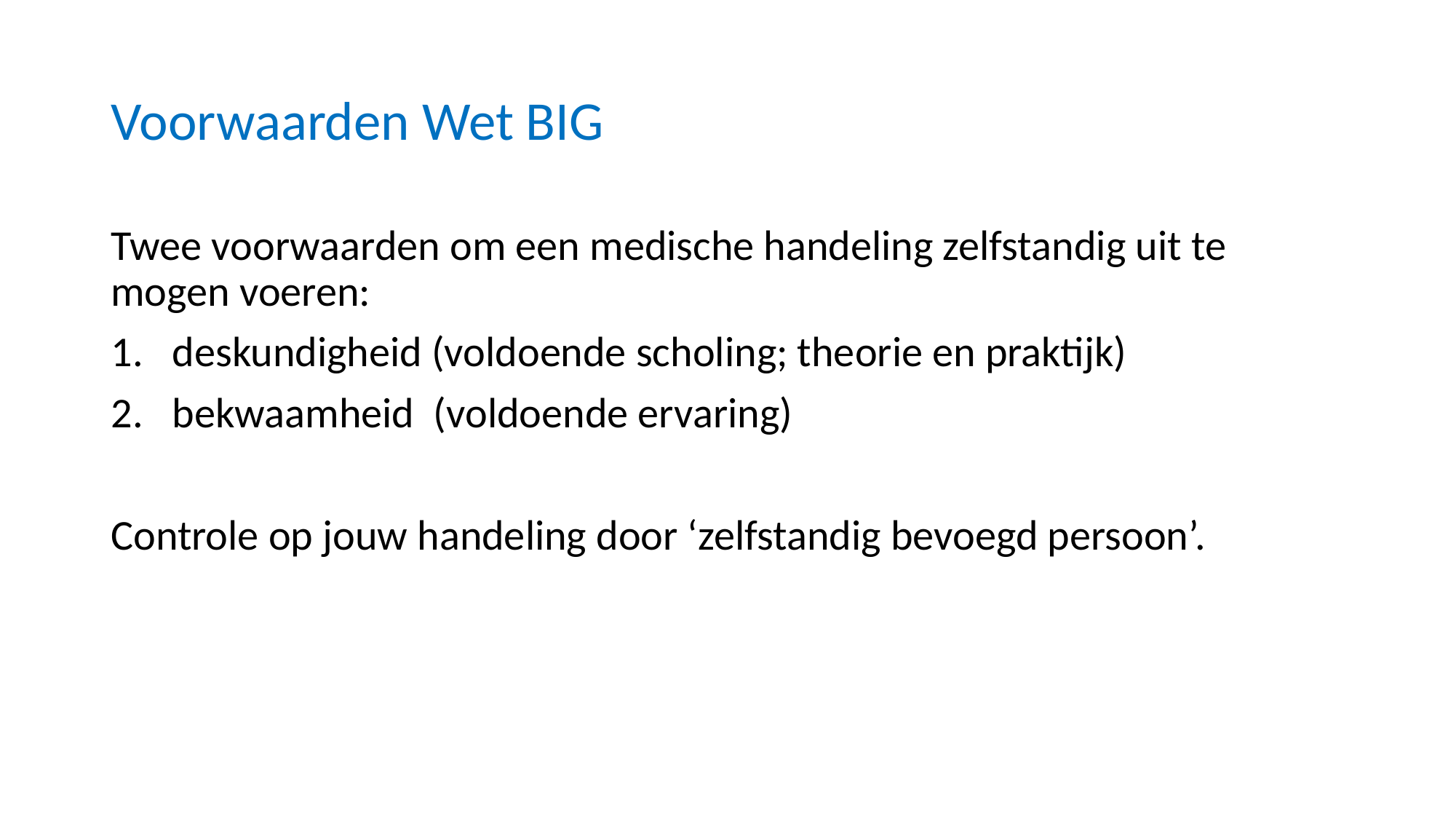

# Voorwaarden Wet BIG
Twee voorwaarden om een medische handeling zelfstandig uit te mogen voeren:
deskundigheid (voldoende scholing; theorie en praktijk)
bekwaamheid  (voldoende ervaring)

Controle op jouw handeling door ‘zelfstandig bevoegd persoon’.